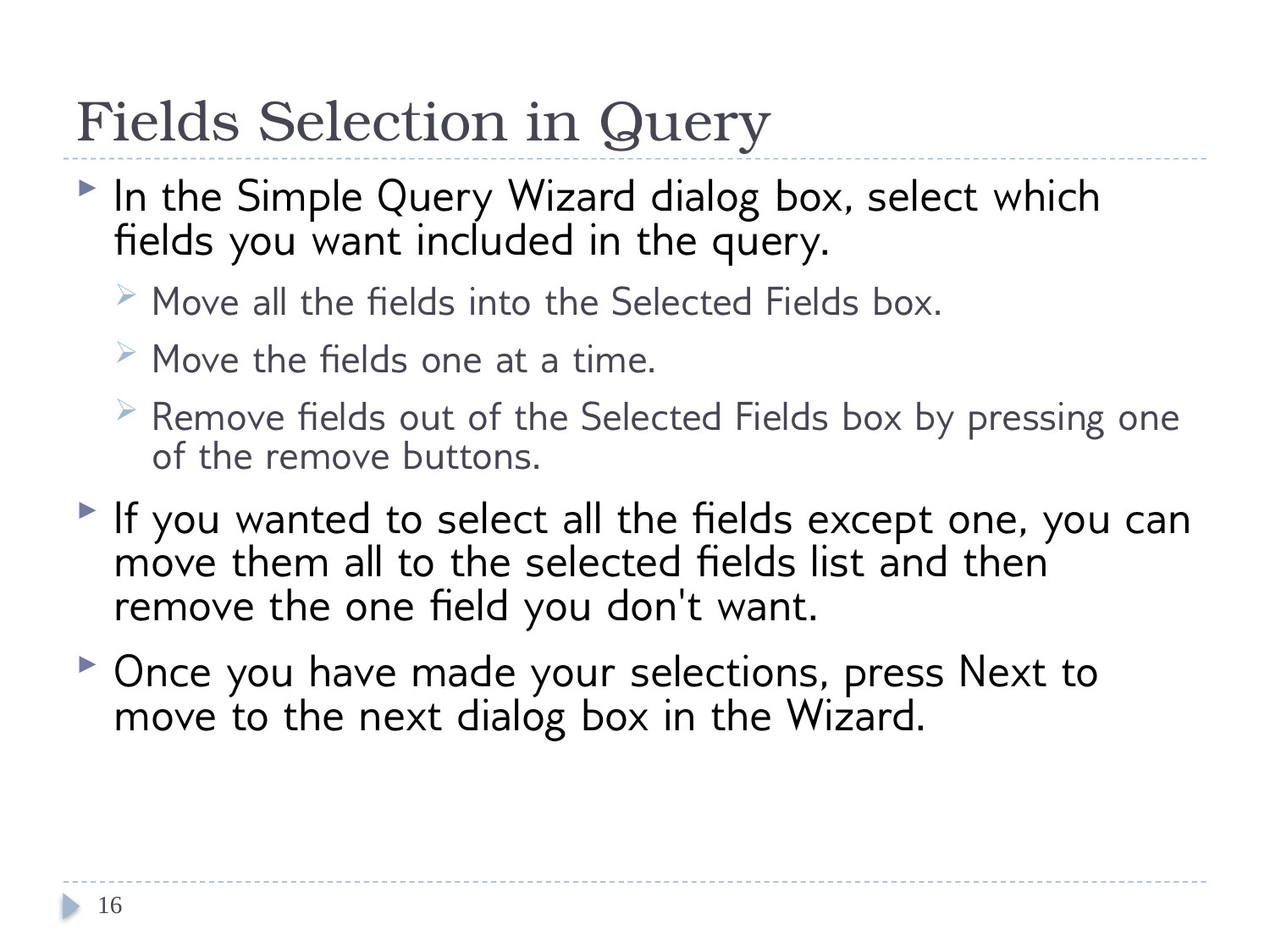

# Fields Selection in Query
In the Simple Query Wizard dialog box, select which fields you want included in the query.
Move all the fields into the Selected Fields box.
Move the fields one at a time.
Remove fields out of the Selected Fields box by pressing one of the remove buttons.
If you wanted to select all the fields except one, you can move them all to the selected fields list and then remove the one field you don't want.
Once you have made your selections, press Next to move to the next dialog box in the Wizard.
16